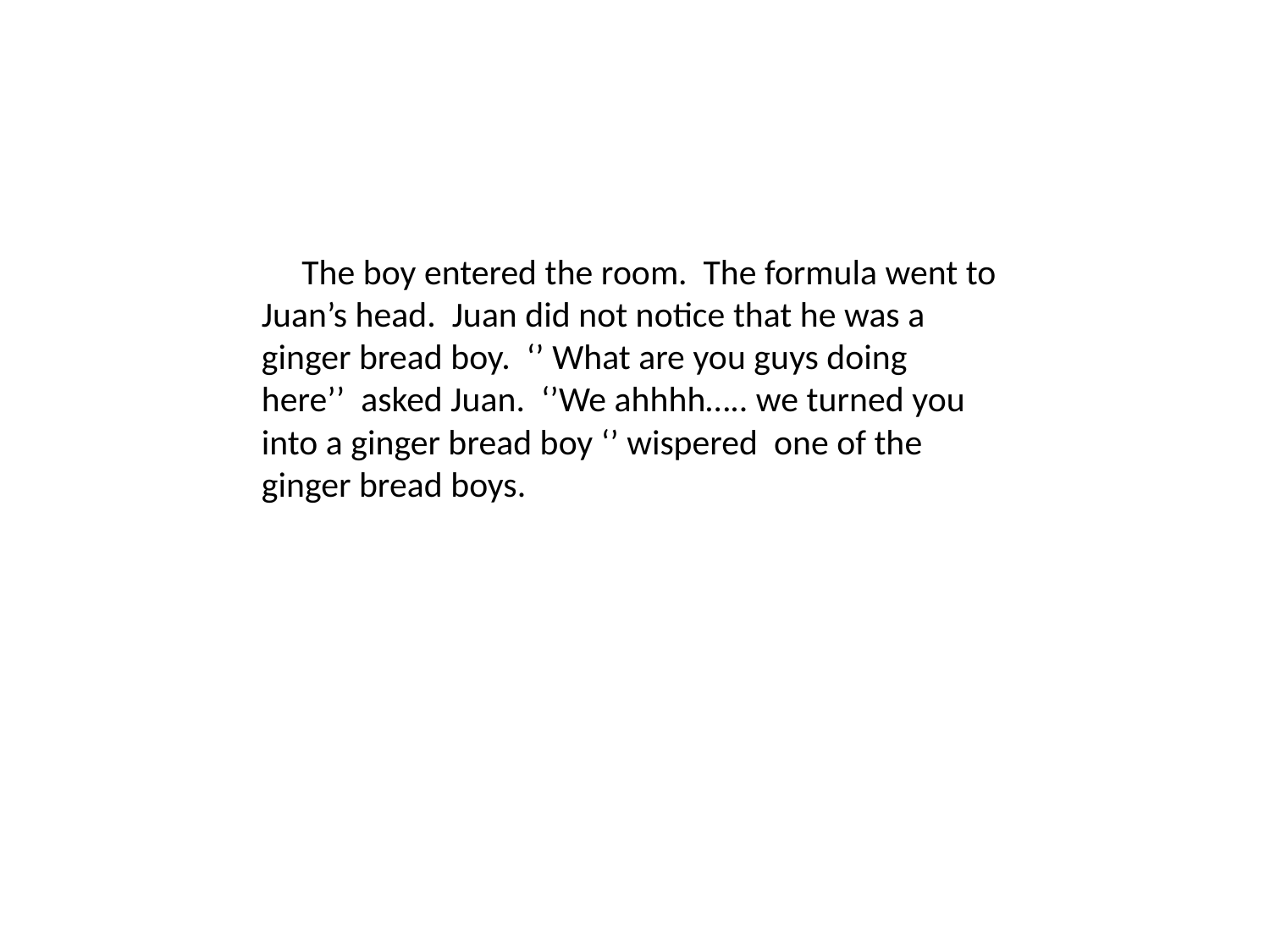

The boy entered the room.  The formula went to Juan’s head.  Juan did not notice that he was a ginger bread boy.  ‘’ What are you guys doing here’’  asked Juan.  ‘’We ahhhh….. we turned you into a ginger bread boy ‘’ wispered  one of the ginger bread boys.